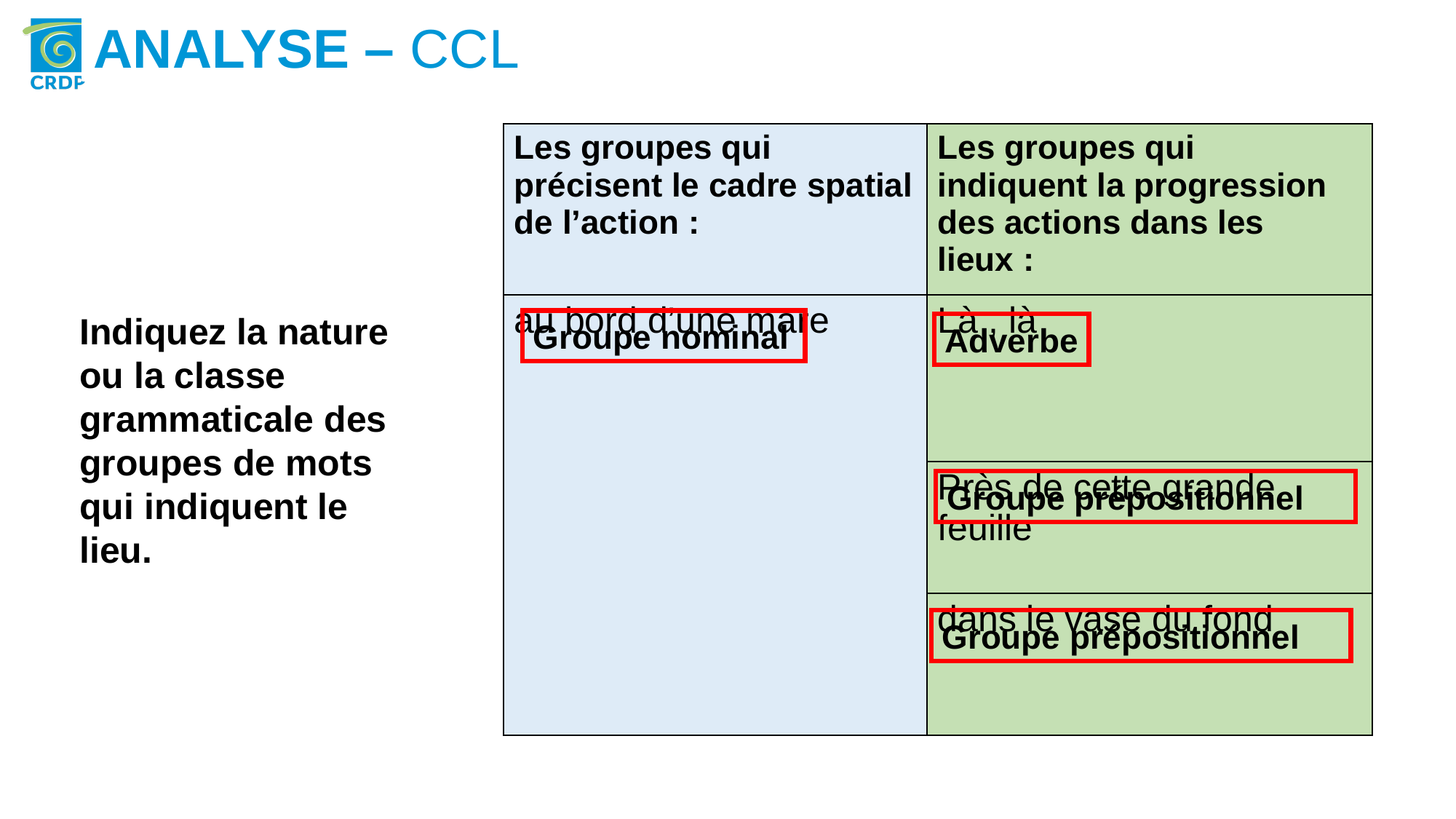

ANALYSE – CCL
| Les groupes qui précisent le cadre spatial de l’action : | Les groupes qui indiquent la progression des actions dans les lieux : |
| --- | --- |
| au bord d’une mare | Là , là |
|  | Près de cette grande feuille |
|  | dans le vase du fond |
Indiquez la nature ou la classe grammaticale des groupes de mots qui indiquent le lieu.
Groupe nominal
Adverbe
Groupe prépositionnel
Groupe prépositionnel